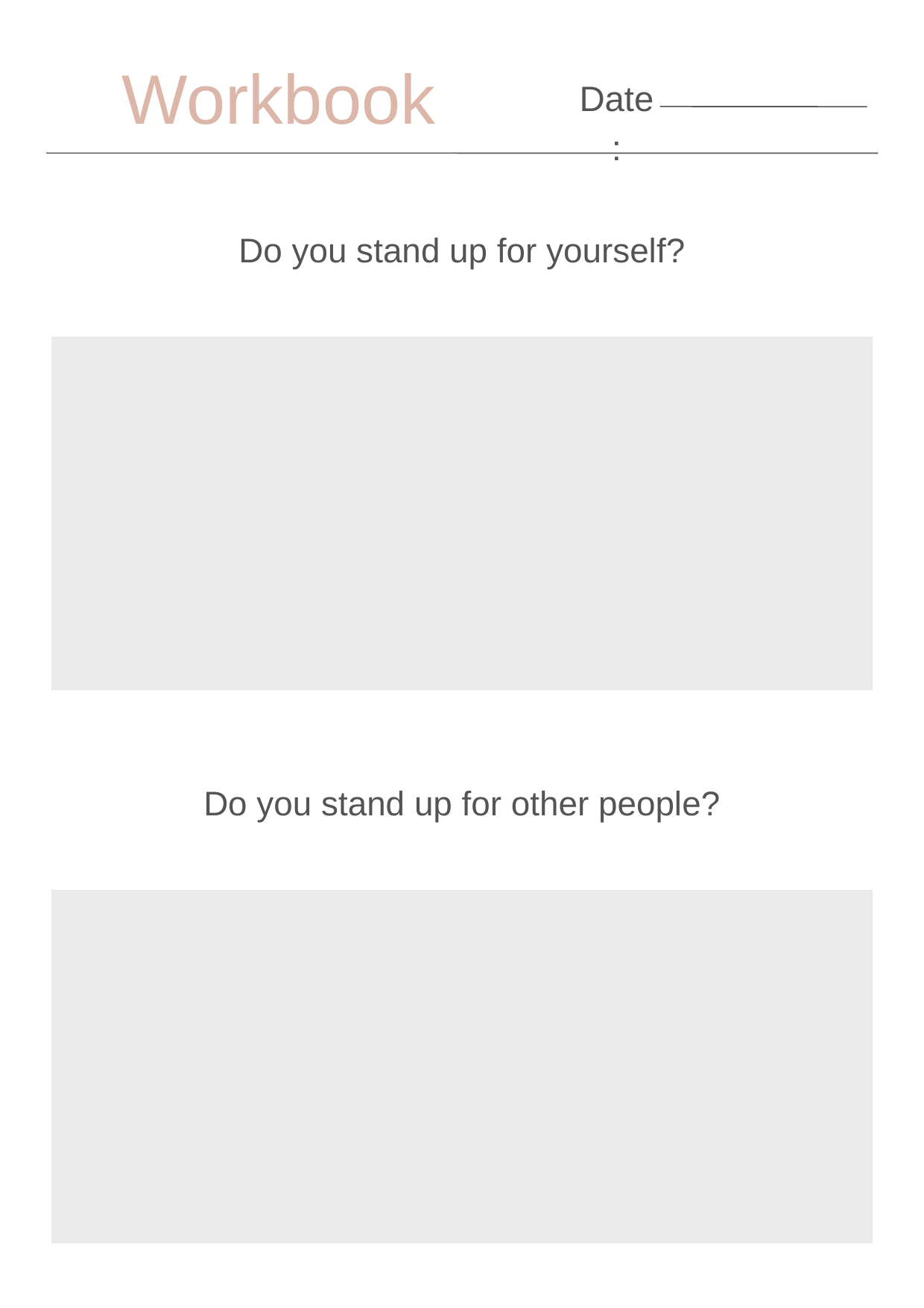

Workbook
Date:

Do you stand up for yourself?

Do you stand up for other people?